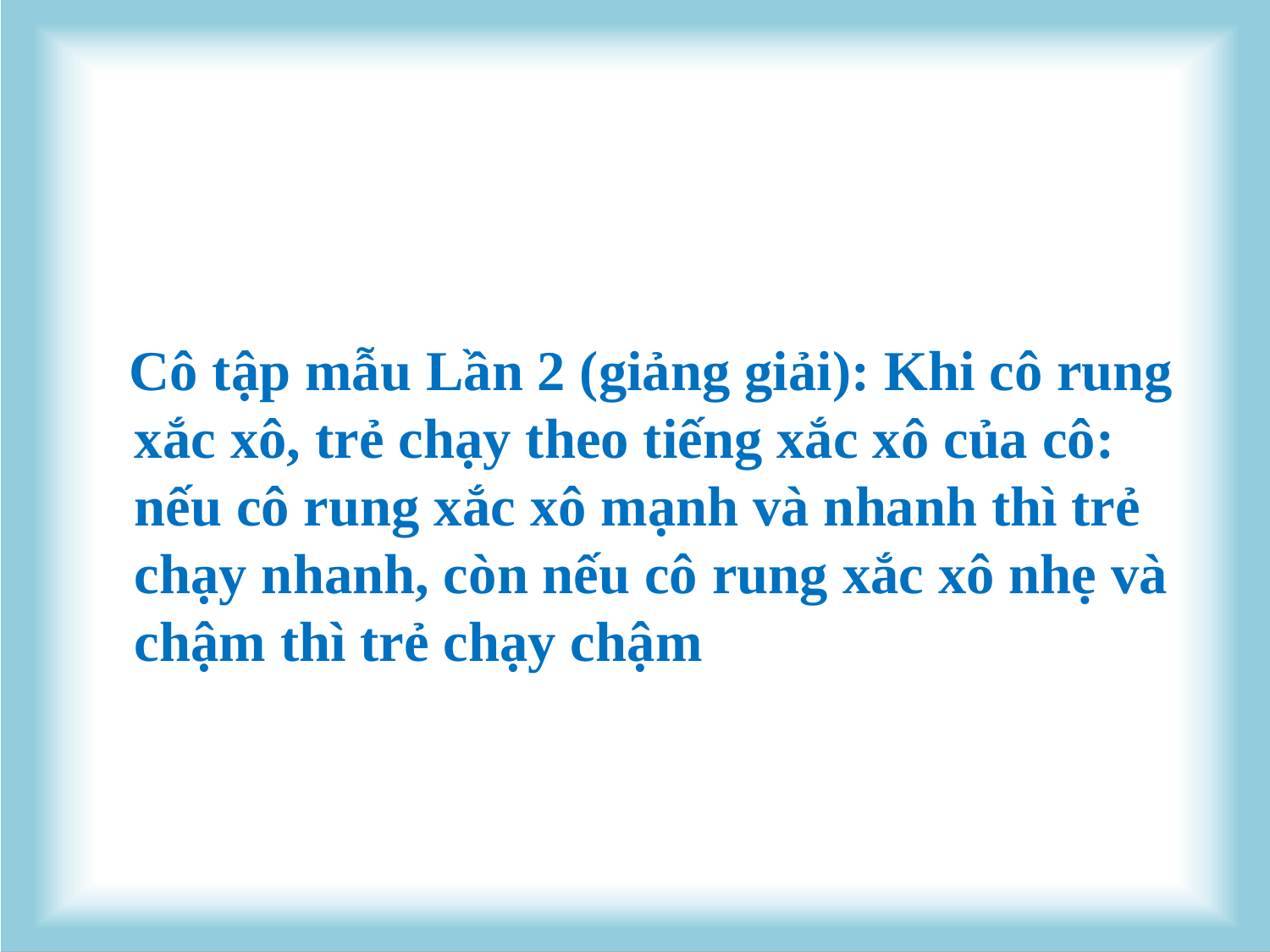

# Cô tập mẫu Lần 2 (giảng giải): Khi cô rung xắc xô, trẻ chạy theo tiếng xắc xô của cô: nếu cô rung xắc xô mạnh và nhanh thì trẻ chạy nhanh, còn nếu cô rung xắc xô nhẹ và chậm thì trẻ chạy chậm